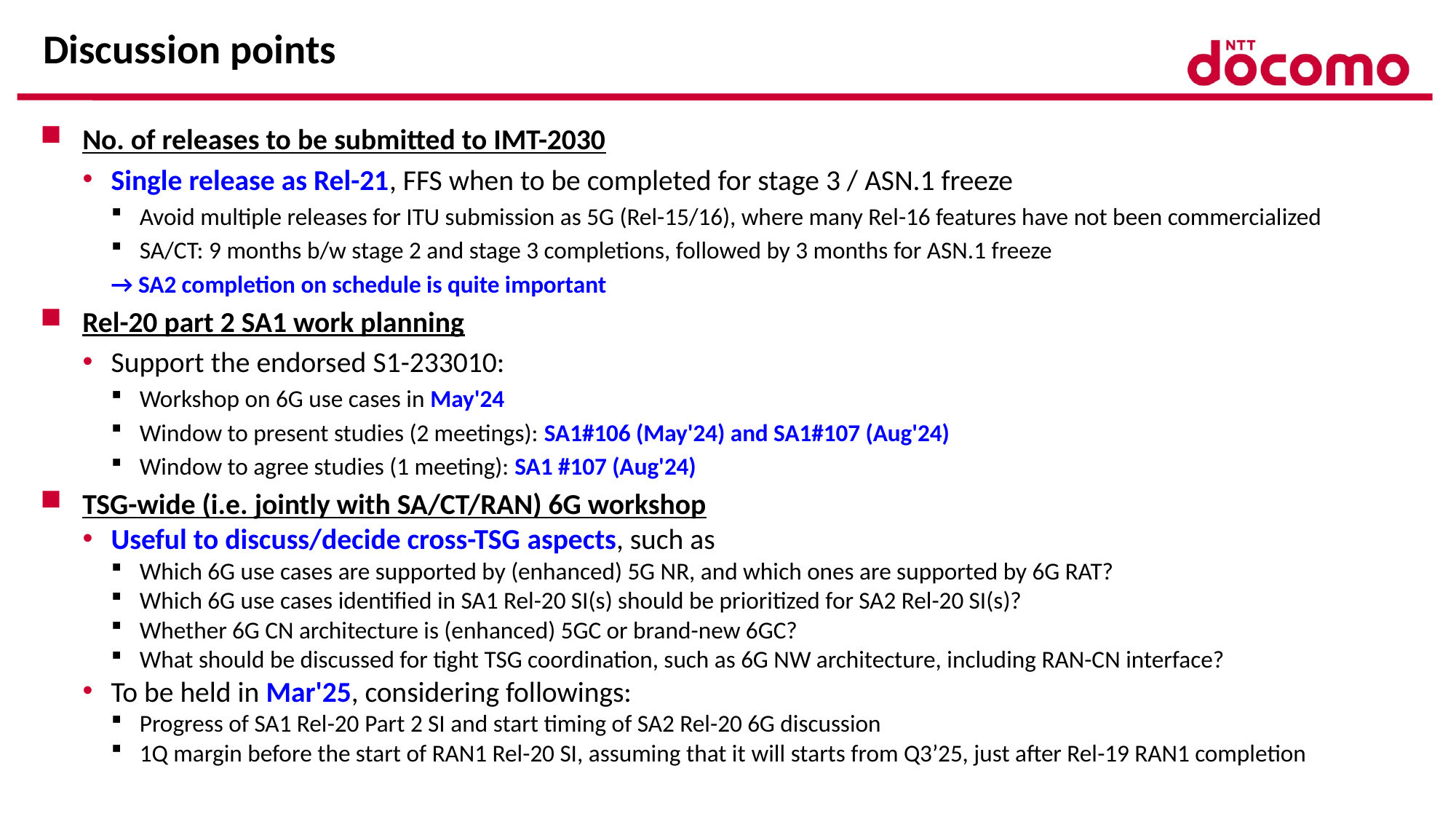

# Discussion points
No. of releases to be submitted to IMT-2030
Single release as Rel-21, FFS when to be completed for stage 3 / ASN.1 freeze
Avoid multiple releases for ITU submission as 5G (Rel-15/16), where many Rel-16 features have not been commercialized
SA/CT: 9 months b/w stage 2 and stage 3 completions, followed by 3 months for ASN.1 freeze
→ SA2 completion on schedule is quite important
Rel-20 part 2 SA1 work planning
Support the endorsed S1-233010:
Workshop on 6G use cases in May'24
Window to present studies (2 meetings): SA1#106 (May'24) and SA1#107 (Aug'24)
Window to agree studies (1 meeting): SA1 #107 (Aug'24)
TSG-wide (i.e. jointly with SA/CT/RAN) 6G workshop
Useful to discuss/decide cross-TSG aspects, such as
Which 6G use cases are supported by (enhanced) 5G NR, and which ones are supported by 6G RAT?
Which 6G use cases identified in SA1 Rel-20 SI(s) should be prioritized for SA2 Rel-20 SI(s)?
Whether 6G CN architecture is (enhanced) 5GC or brand-new 6GC?
What should be discussed for tight TSG coordination, such as 6G NW architecture, including RAN-CN interface?
To be held in Mar'25, considering followings:
Progress of SA1 Rel-20 Part 2 SI and start timing of SA2 Rel-20 6G discussion
1Q margin before the start of RAN1 Rel-20 SI, assuming that it will starts from Q3’25, just after Rel-19 RAN1 completion